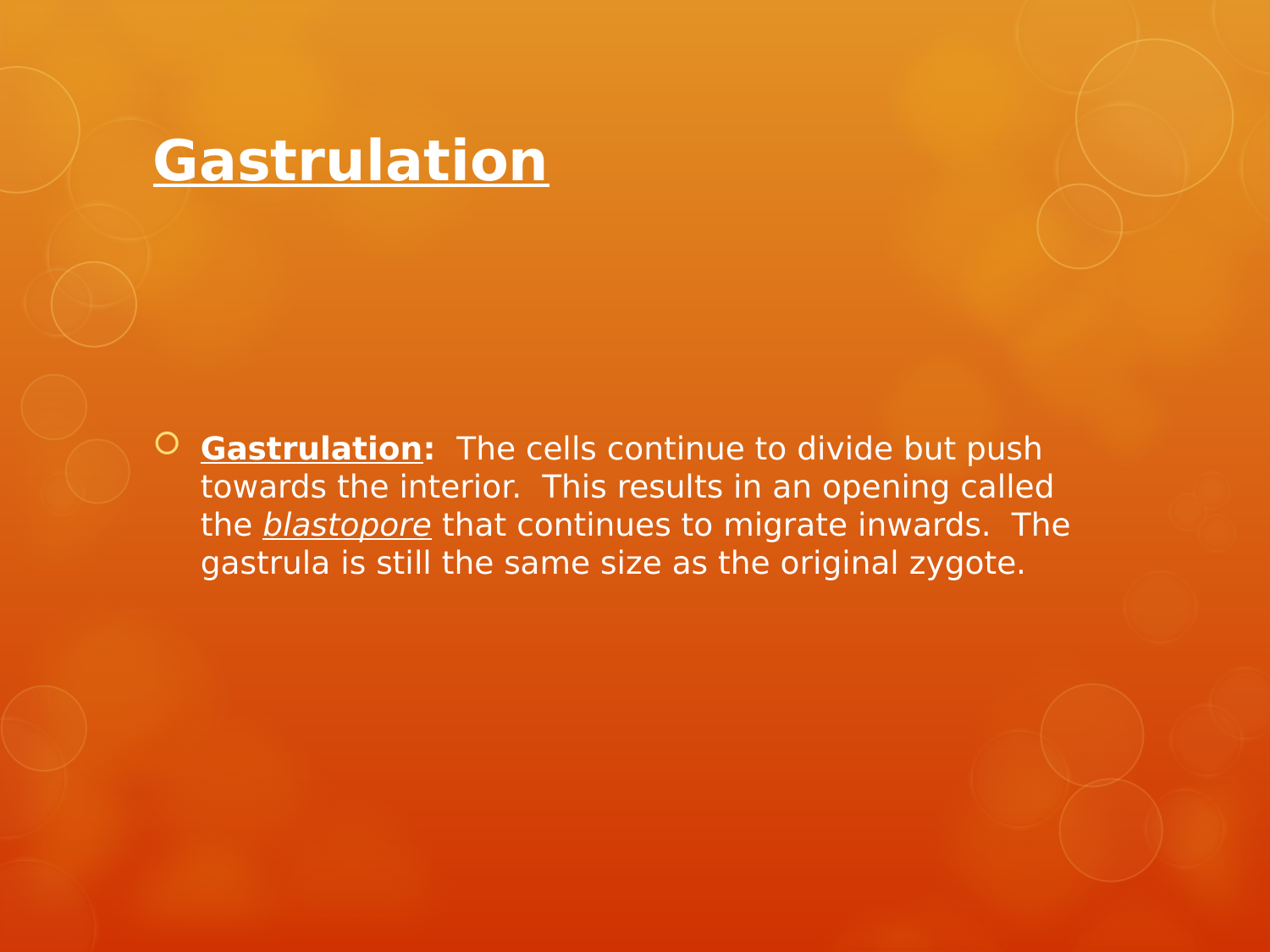

# Gastrulation
Gastrulation:  The cells continue to divide but push towards the interior.  This results in an opening called the blastopore that continues to migrate inwards.  The gastrula is still the same size as the original zygote.